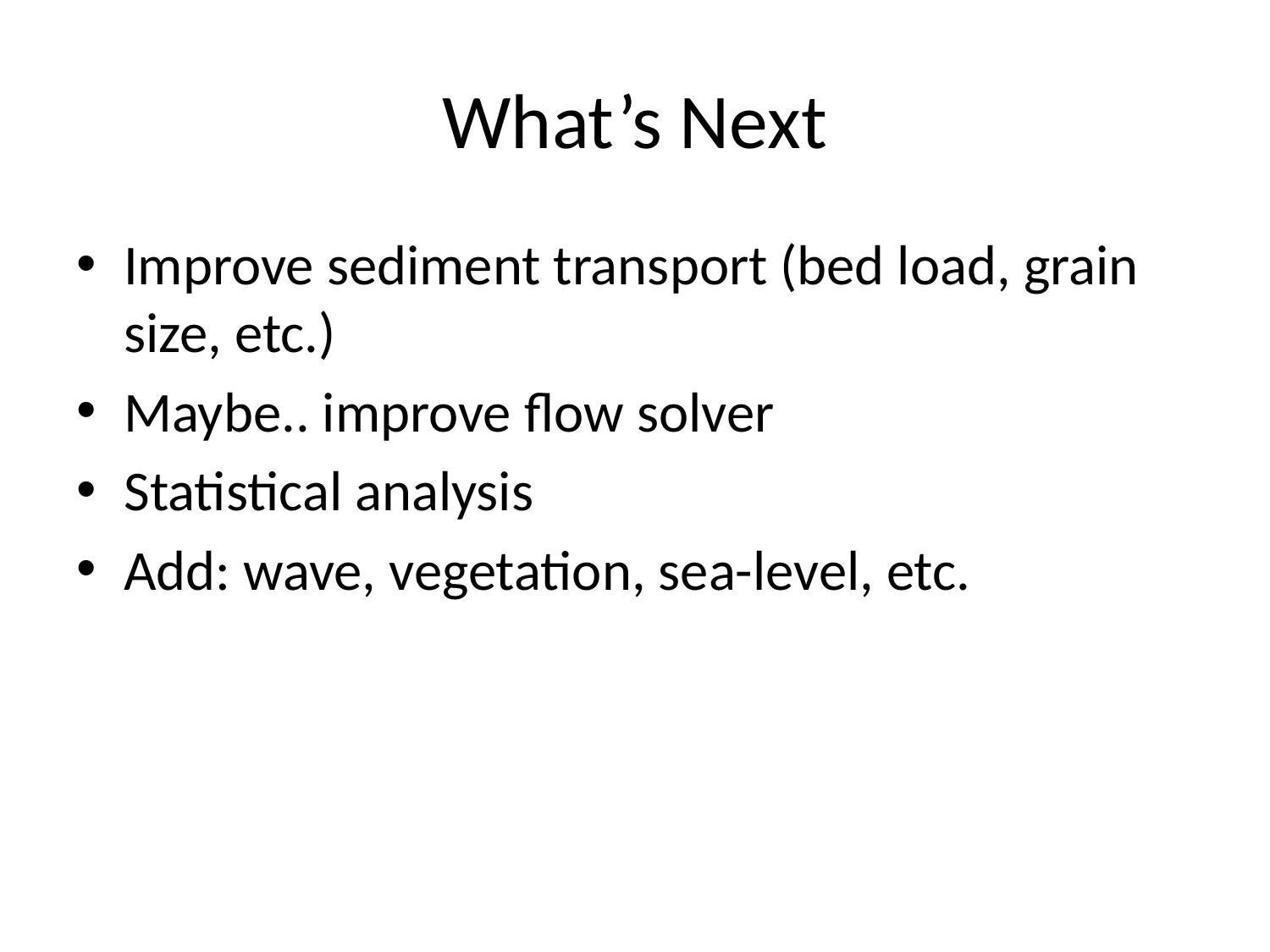

# What’s Next
Improve sediment transport (bed load, grain size, etc.)
Maybe.. improve flow solver
Statistical analysis
Add: wave, vegetation, sea-level, etc.